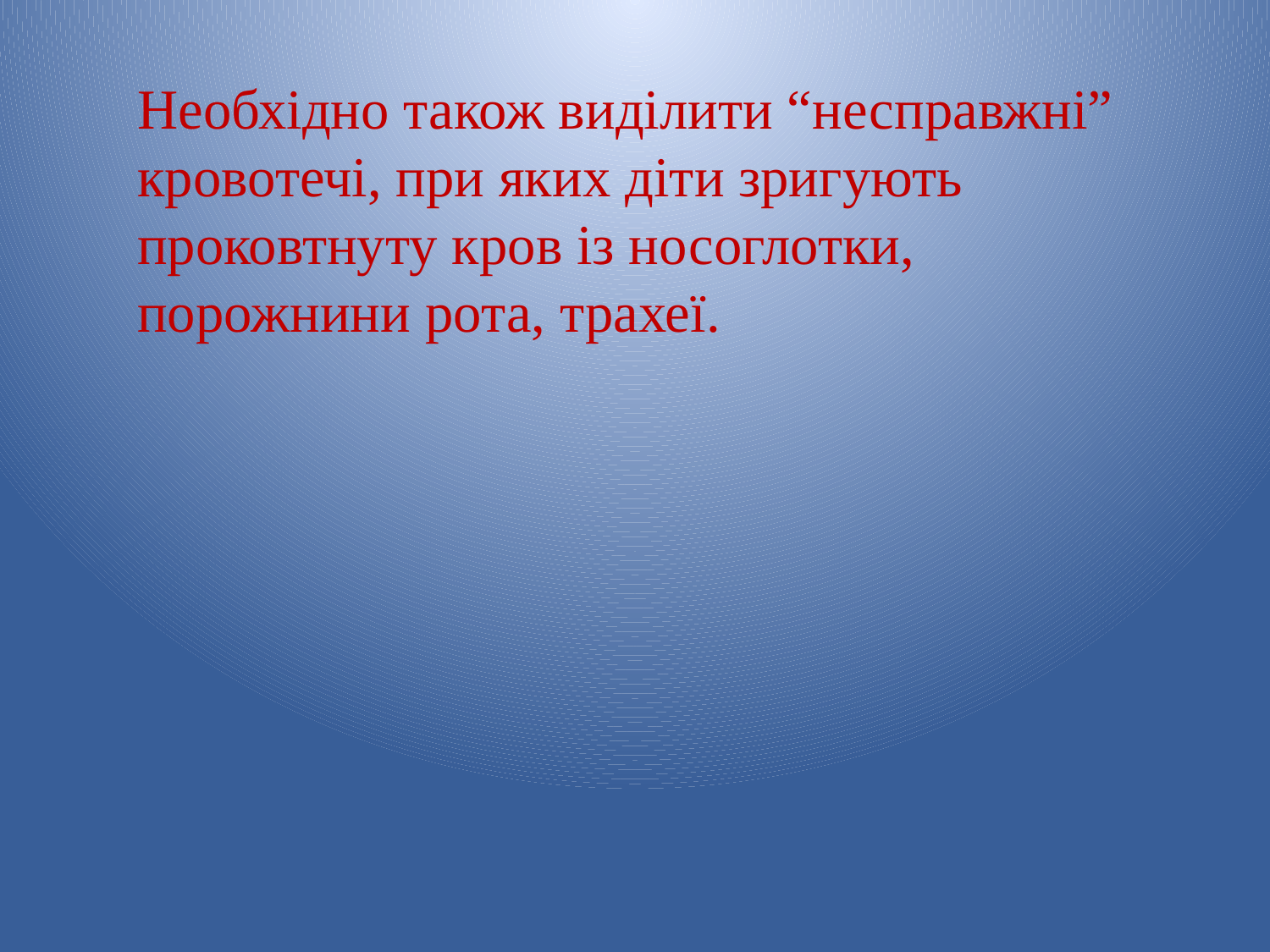

Необхідно також виділити “несправжні” кровотечі, при яких діти зригують проковтнуту кров із носоглотки, порожнини рота, трахеї.